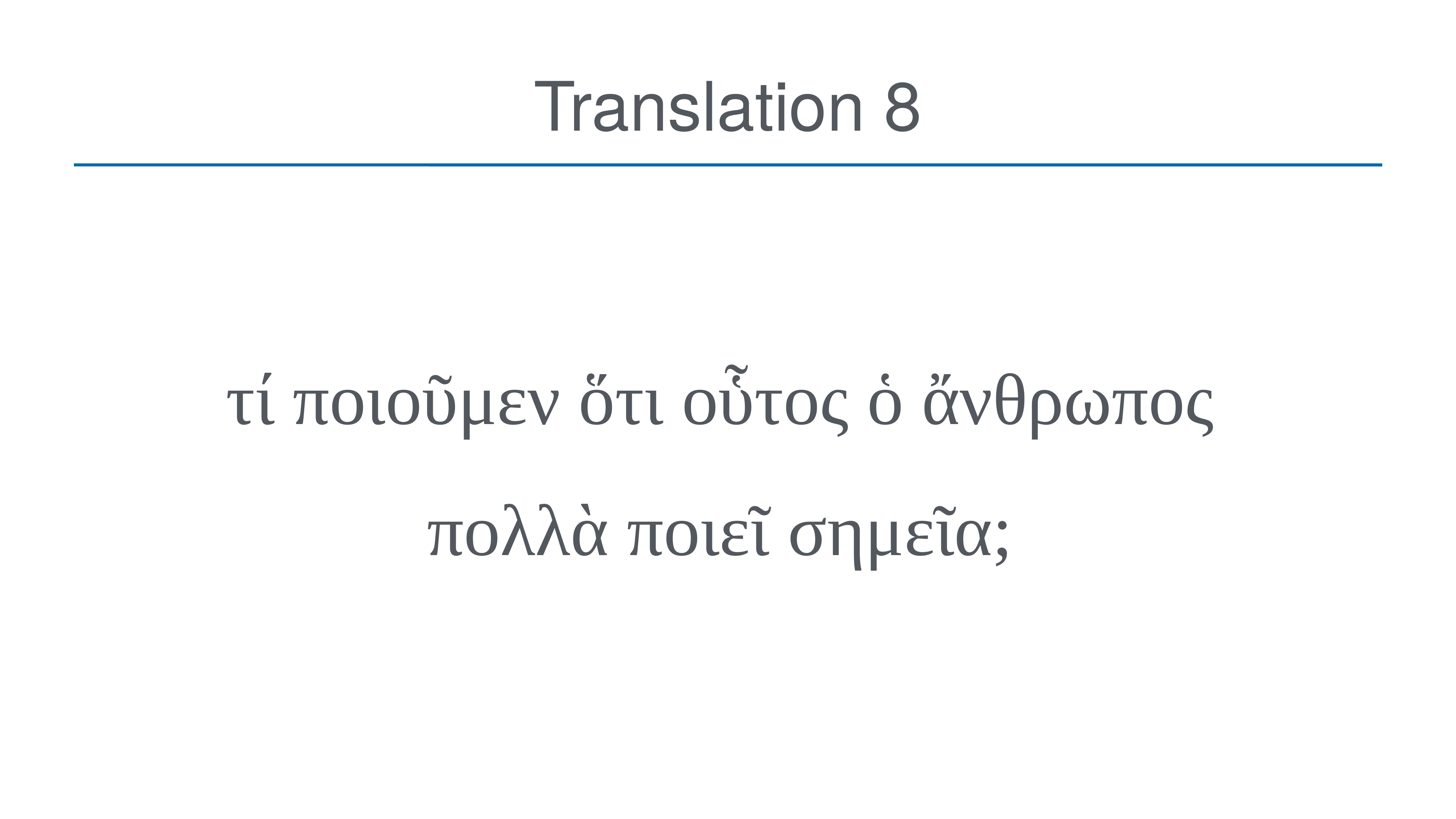

# Translation 8
τί ποιοῦμεν ὅτι οὗτος ὁ ἄνθρωπος
πολλὰ ποιεῖ σημεῖα;